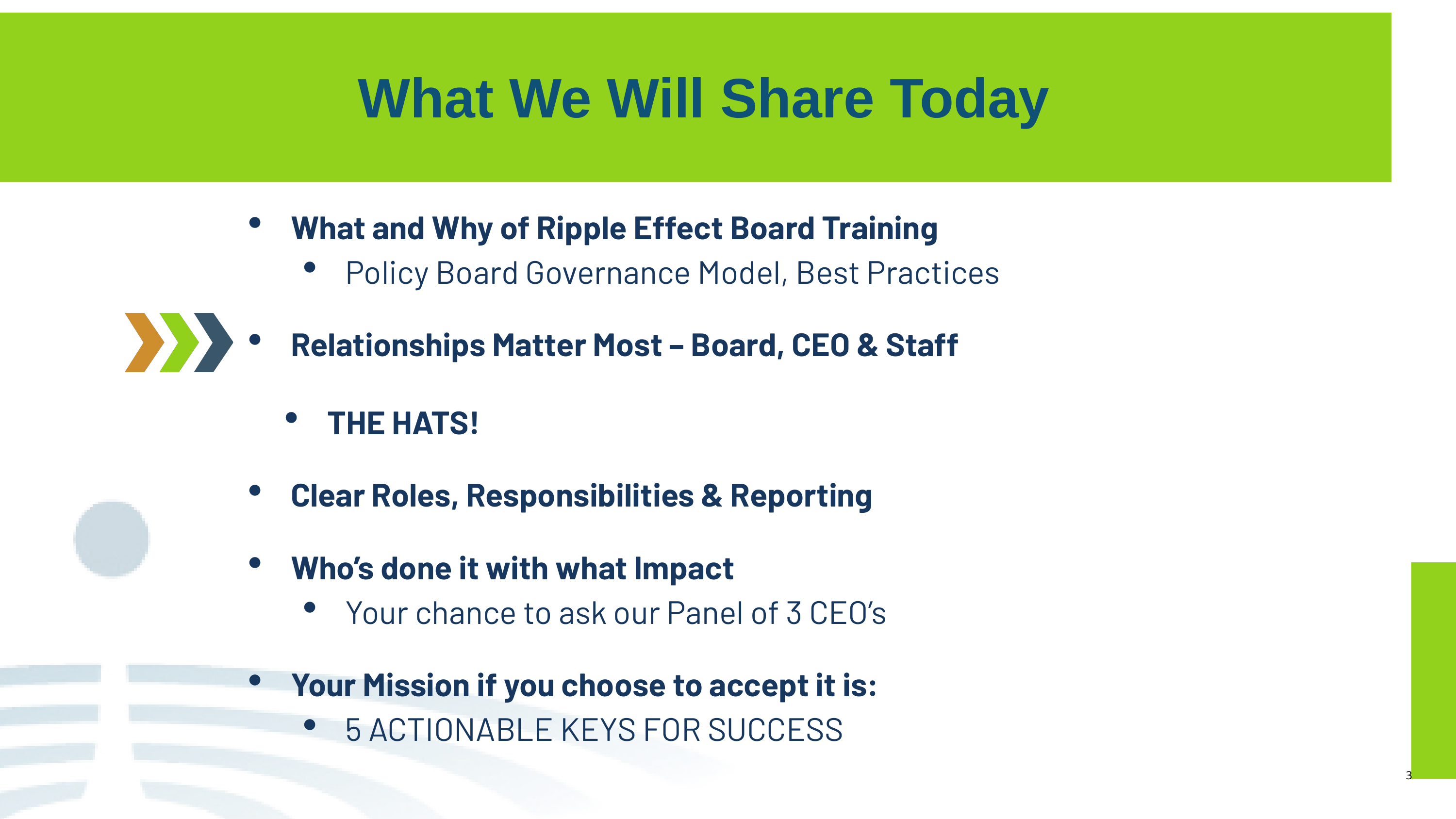

What We Will Share Today

What and Why of Ripple Effect Board Training
Policy Board Governance Model, Best Practices

Relationships Matter Most – Board, CEO & Staff

THE HATS!

Clear Roles, Responsibilities & Reporting

Who’s done it with what Impact
Your chance to ask our Panel of 3 CEO’s

Your Mission if you choose to accept it is:
5 ACTIONABLE KEYS FOR SUCCESS

3